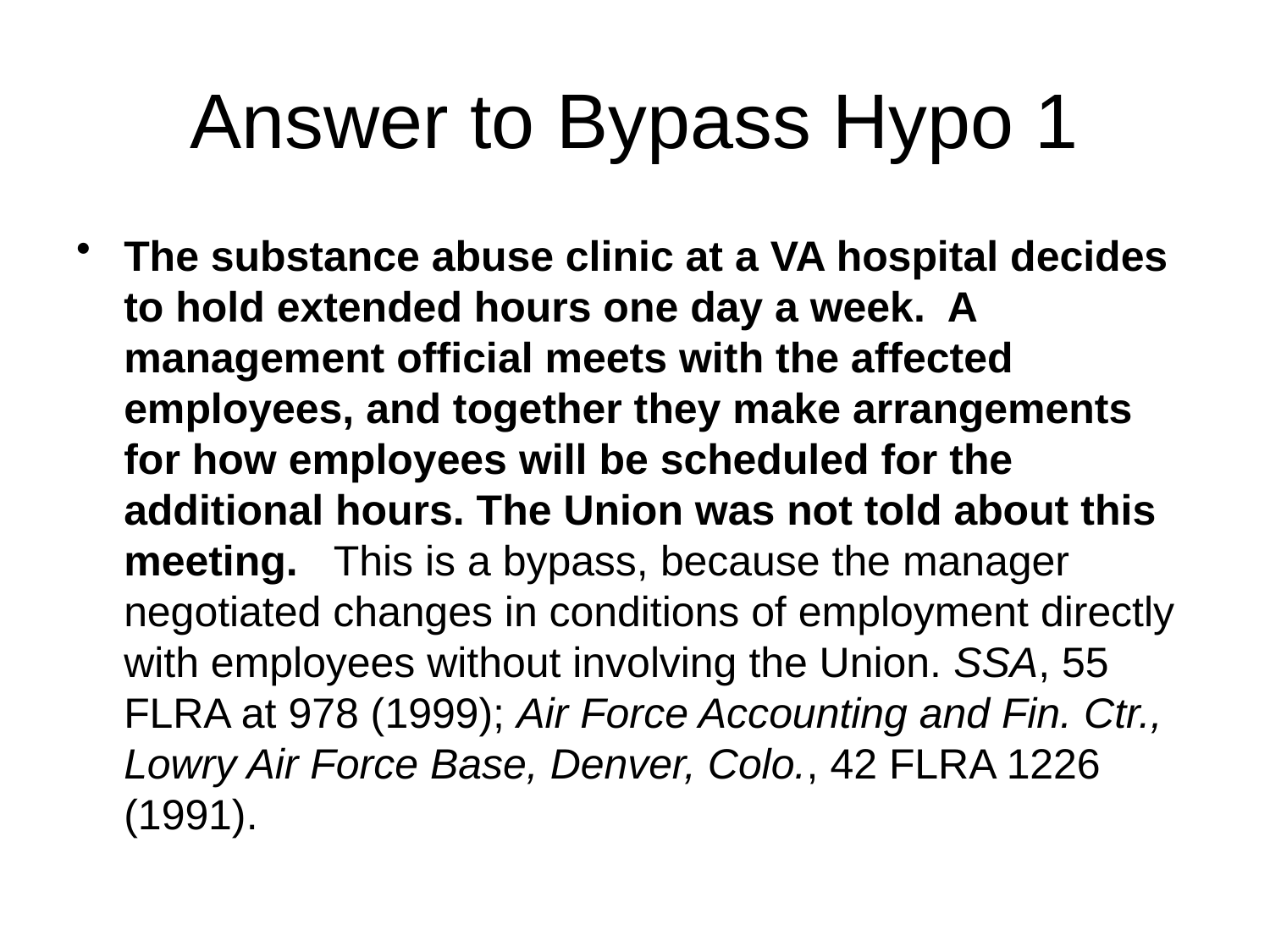

# Answer to Bypass Hypo 1
The substance abuse clinic at a VA hospital decides to hold extended hours one day a week.  A management official meets with the affected employees, and together they make arrangements for how employees will be scheduled for the additional hours. The Union was not told about this meeting.   This is a bypass, because the manager negotiated changes in conditions of employment directly with employees without involving the Union. SSA, 55 FLRA at 978 (1999); Air Force Accounting and Fin. Ctr., Lowry Air Force Base, Denver, Colo., 42 FLRA 1226 (1991).